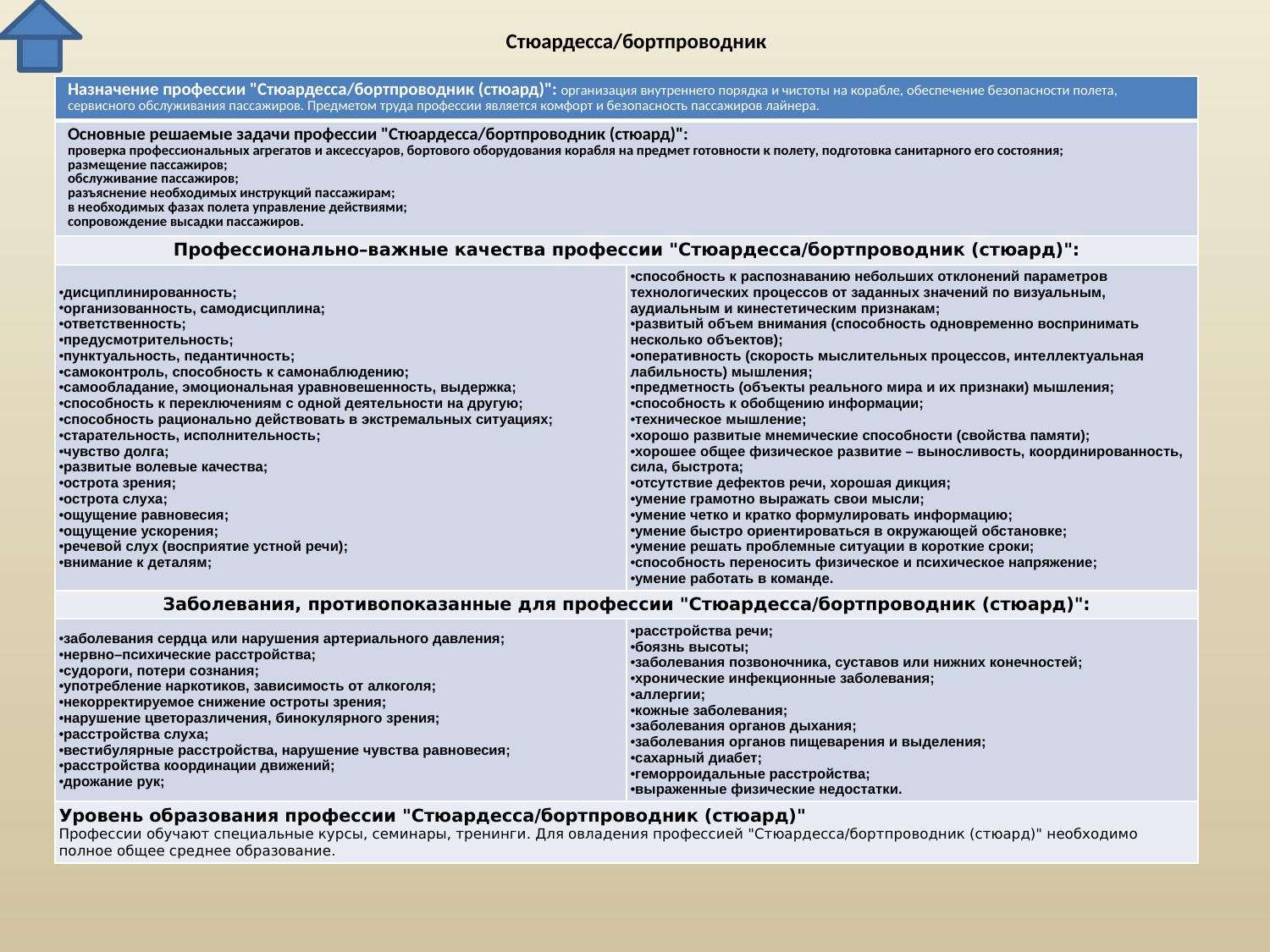

# Стюардесса/бортпроводник
| Назначение профессии "Стюардесса/бортпроводник (стюард)": организация внутреннего порядка и чистоты на корабле, обеспечение безопасности полета, сервисного обслуживания пассажиров. Предметом труда профессии является комфорт и безопасность пассажиров лайнера. |  |
| --- | --- |
| Основные решаемые задачи профессии "Стюардесса/бортпроводник (стюард)": проверка профессиональных агрегатов и аксессуаров, бортового оборудования корабля на предмет готовности к полету, подготовка санитарного его состояния; размещение пассажиров; обслуживание пассажиров; разъяснение необходимых инструкций пассажирам; в необходимых фазах полета управление действиями; сопровождение высадки пассажиров. |  |
| Профессионально–важные качества профессии "Стюардесса/бортпроводник (стюард)": |  |
| дисциплинированность; организованность, самодисциплина; ответственность; предусмотрительность; пунктуальность, педантичность; самоконтроль, способность к самонаблюдению; самообладание, эмоциональная уравновешенность, выдержка; способность к переключениям с одной деятельности на другую; способность рационально действовать в экстремальных ситуациях; старательность, исполнительность; чувство долга; развитые волевые качества; острота зрения; острота слуха; ощущение равновесия; ощущение ускорения; речевой слух (восприятие устной речи); внимание к деталям; | способность к распознаванию небольших отклонений параметров технологических процессов от заданных значений по визуальным, аудиальным и кинестетическим признакам; развитый объем внимания (способность одновременно воспринимать несколько объектов); оперативность (скорость мыслительных процессов, интеллектуальная лабильность) мышления; предметность (объекты реального мира и их признаки) мышления; способность к обобщению информации; техническое мышление; хорошо развитые мнемические способности (свойства памяти); хорошее общее физическое развитие – выносливость, координированность, сила, быстрота; отсутствие дефектов речи, хорошая дикция; умение грамотно выражать свои мысли; умение четко и кратко формулировать информацию; умение быстро ориентироваться в окружающей обстановке; умение решать проблемные ситуации в короткие сроки; способность переносить физическое и психическое напряжение; умение работать в команде. |
| Заболевания, противопоказанные для профессии "Стюардесса/бортпроводник (стюард)": |  |
| заболевания сердца или нарушения артериального давления; нервно–психические расстройства; судороги, потери сознания; употребление наркотиков, зависимость от алкоголя; некорректируемое снижение остроты зрения; нарушение цветоразличения, бинокулярного зрения; расстройства слуха; вестибулярные расстройства, нарушение чувства равновесия; расстройства координации движений; дрожание рук; | расстройства речи; боязнь высоты; заболевания позвоночника, суставов или нижних конечностей; хронические инфекционные заболевания; аллергии; кожные заболевания; заболевания органов дыхания; заболевания органов пищеварения и выделения; сахарный диабет; геморроидальные расстройства; выраженные физические недостатки. |
| Уровень образования профессии "Стюардесса/бортпроводник (стюард)" Профессии обучают специальные курсы, семинары, тренинги. Для овладения профессией "Стюардесса/бортпроводник (стюард)" необходимо полное общее среднее образование. |  |